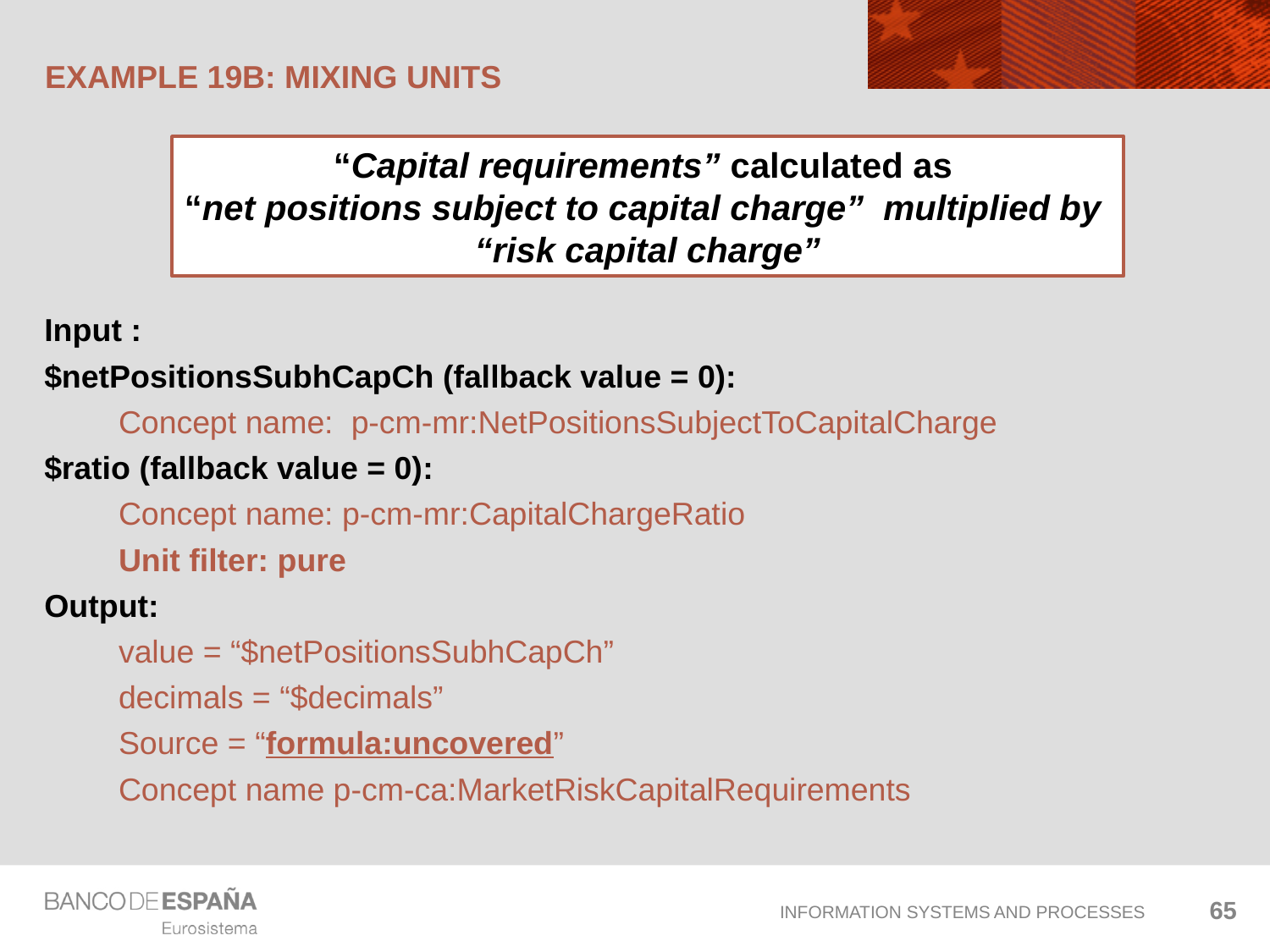

# EXAMPLE 19B: MIXING UNITS
“Capital requirements” calculated as
“net positions subject to capital charge”  multiplied by
“risk capital charge”

Input :
$netPositionsSubhCapCh (fallback value = 0):
Concept name:  p-cm-mr:NetPositionsSubjectToCapitalCharge
$ratio (fallback value = 0):
Concept name: p-cm-mr:CapitalChargeRatio
Unit filter: pure
Output:
value = “$netPositionsSubhCapCh”
decimals = “$decimals”
Source = “formula:uncovered”
Concept name p-cm-ca:MarketRiskCapitalRequirements

65